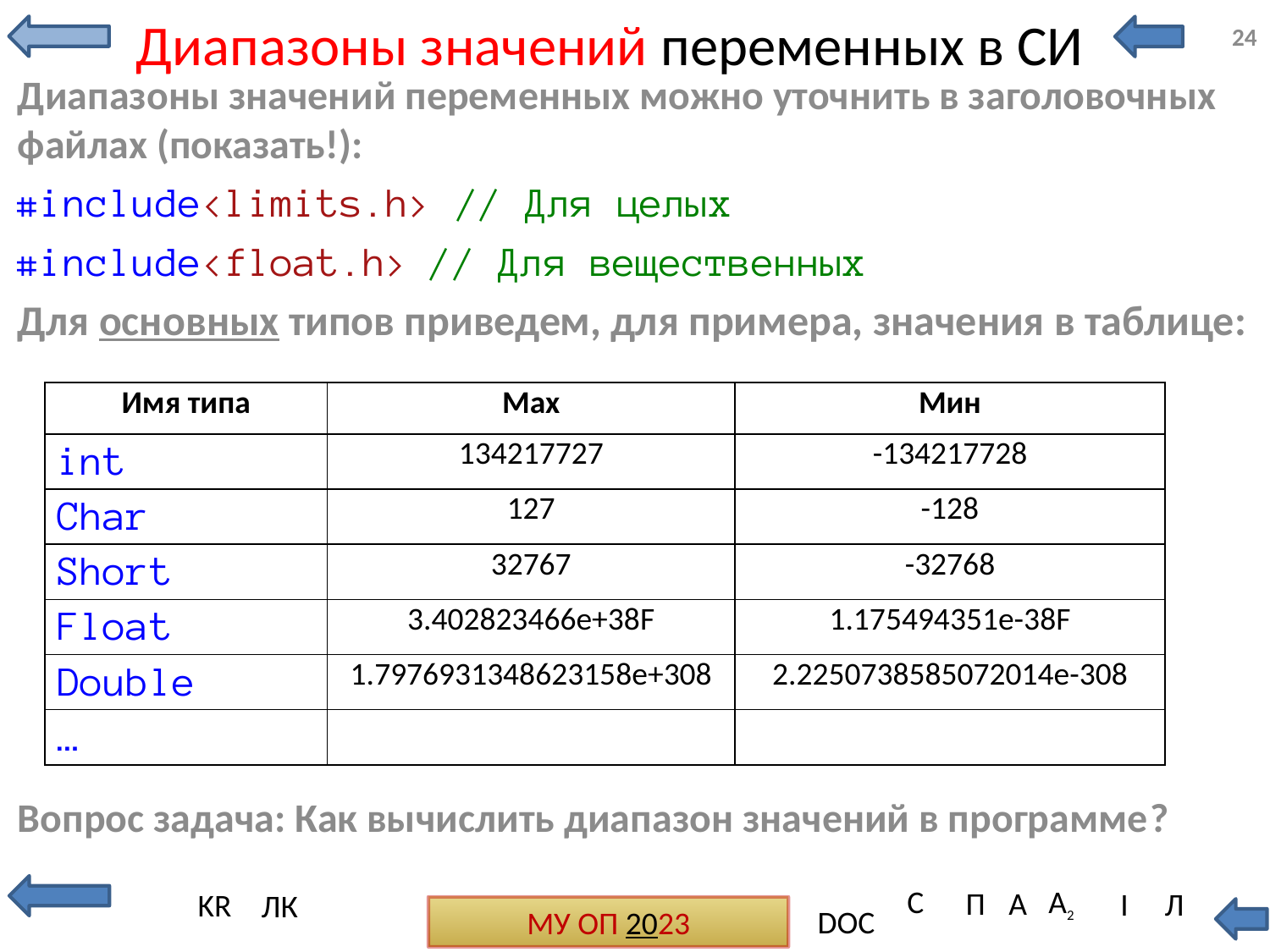

# Диапазоны значений переменных в СИ
24
Диапазоны значений переменных можно уточнить в заголовочных файлах (показать!):
#include<limits.h> // Для целых
#include<float.h> // Для вещественных
Для основных типов приведем, для примера, значения в таблице:

Вопрос задача: Как вычислить диапазон значений в программе?

| Имя типа | Мах | Мин |
| --- | --- | --- |
| int | 134217727 | -134217728 |
| Char | 127 | -128 |
| Short | 32767 | -32768 |
| Float | 3.402823466e+38F | 1.175494351e-38F |
| Double | 1.7976931348623158e+308 | 2.2250738585072014e-308 |
| … |  |  |